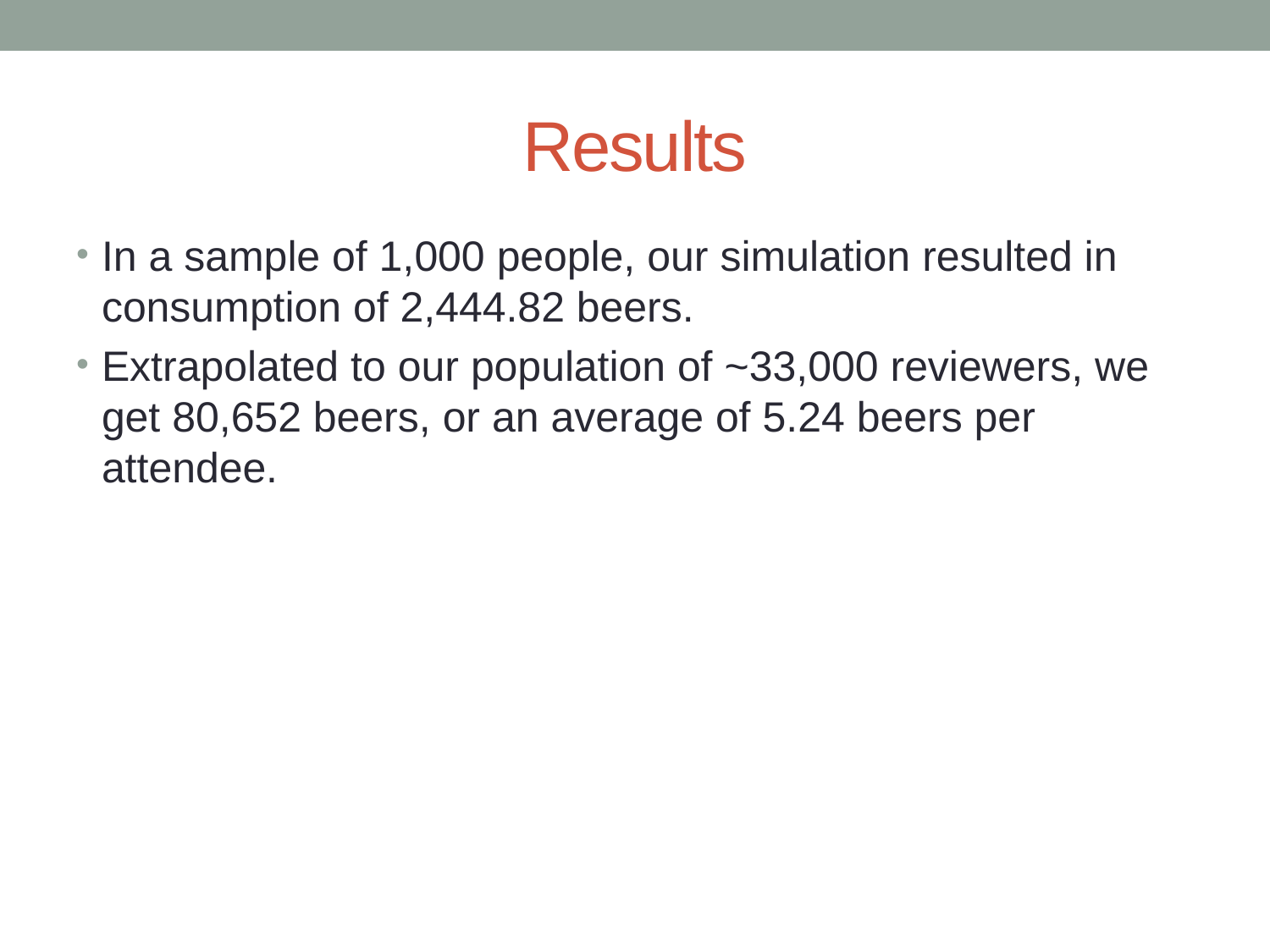

# Results
In a sample of 1,000 people, our simulation resulted in consumption of 2,444.82 beers.
Extrapolated to our population of ~33,000 reviewers, we get 80,652 beers, or an average of 5.24 beers per attendee.